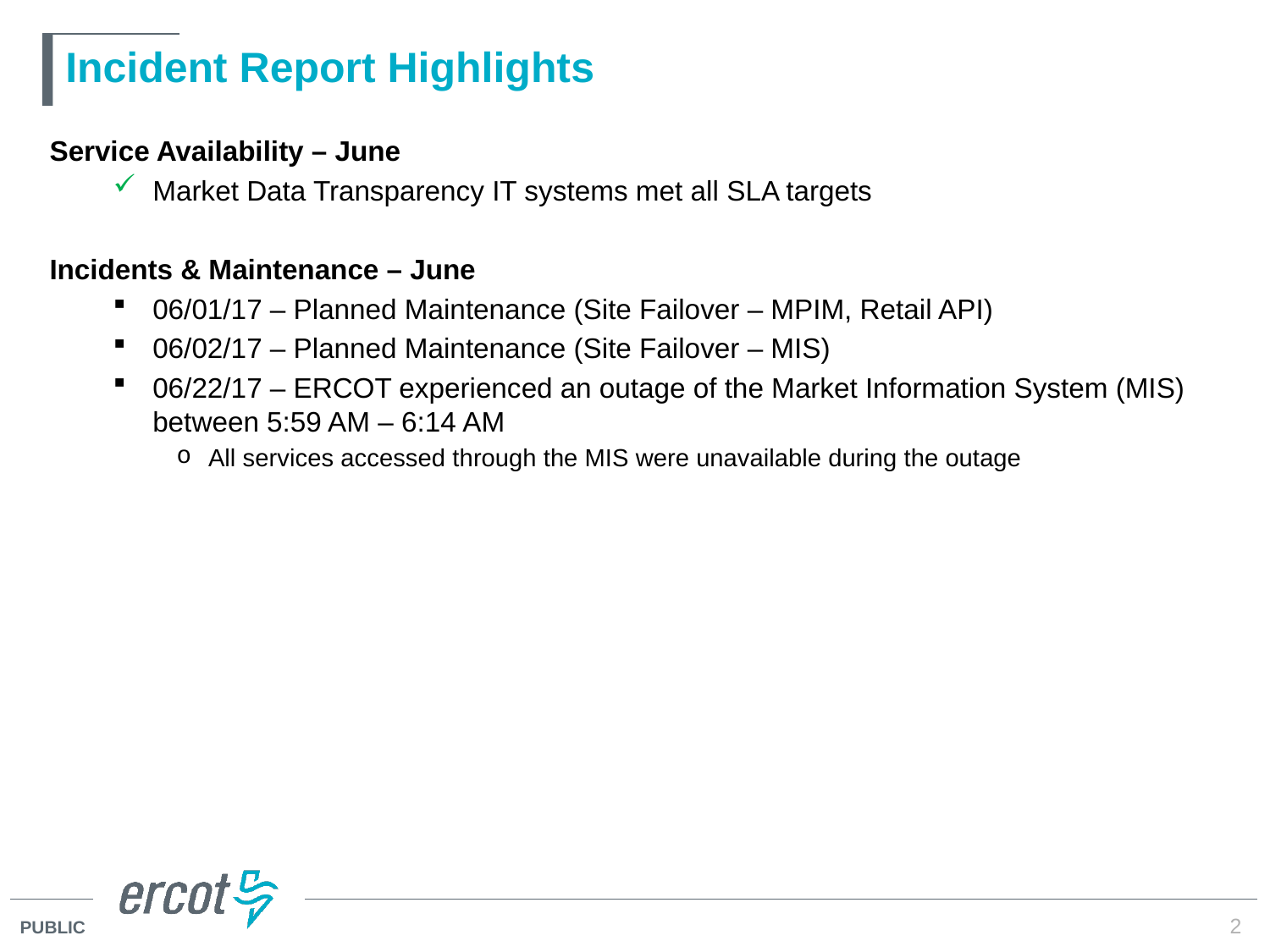

# Incident Report Highlights
Service Availability – June
Market Data Transparency IT systems met all SLA targets

Incidents & Maintenance – June
06/01/17 – Planned Maintenance (Site Failover – MPIM, Retail API)
06/02/17 – Planned Maintenance (Site Failover – MIS)
06/22/17 – ERCOT experienced an outage of the Market Information System (MIS) between 5:59 AM – 6:14 AM
All services accessed through the MIS were unavailable during the outage

2